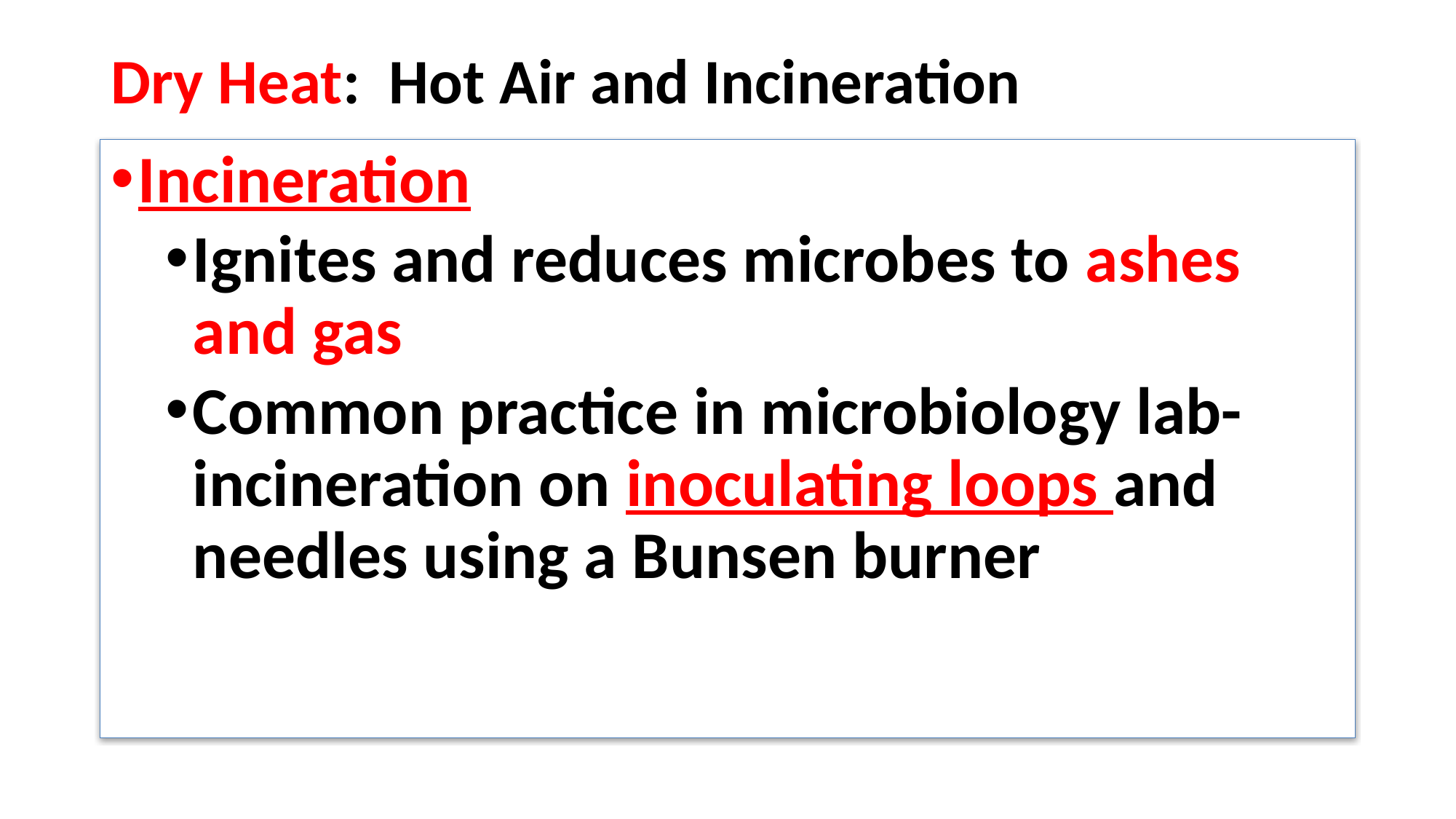

# Dry Heat:  Hot Air and Incineration
Incineration
Ignites and reduces microbes to ashes and gas
Common practice in microbiology lab- incineration on inoculating loops and needles using a Bunsen burner